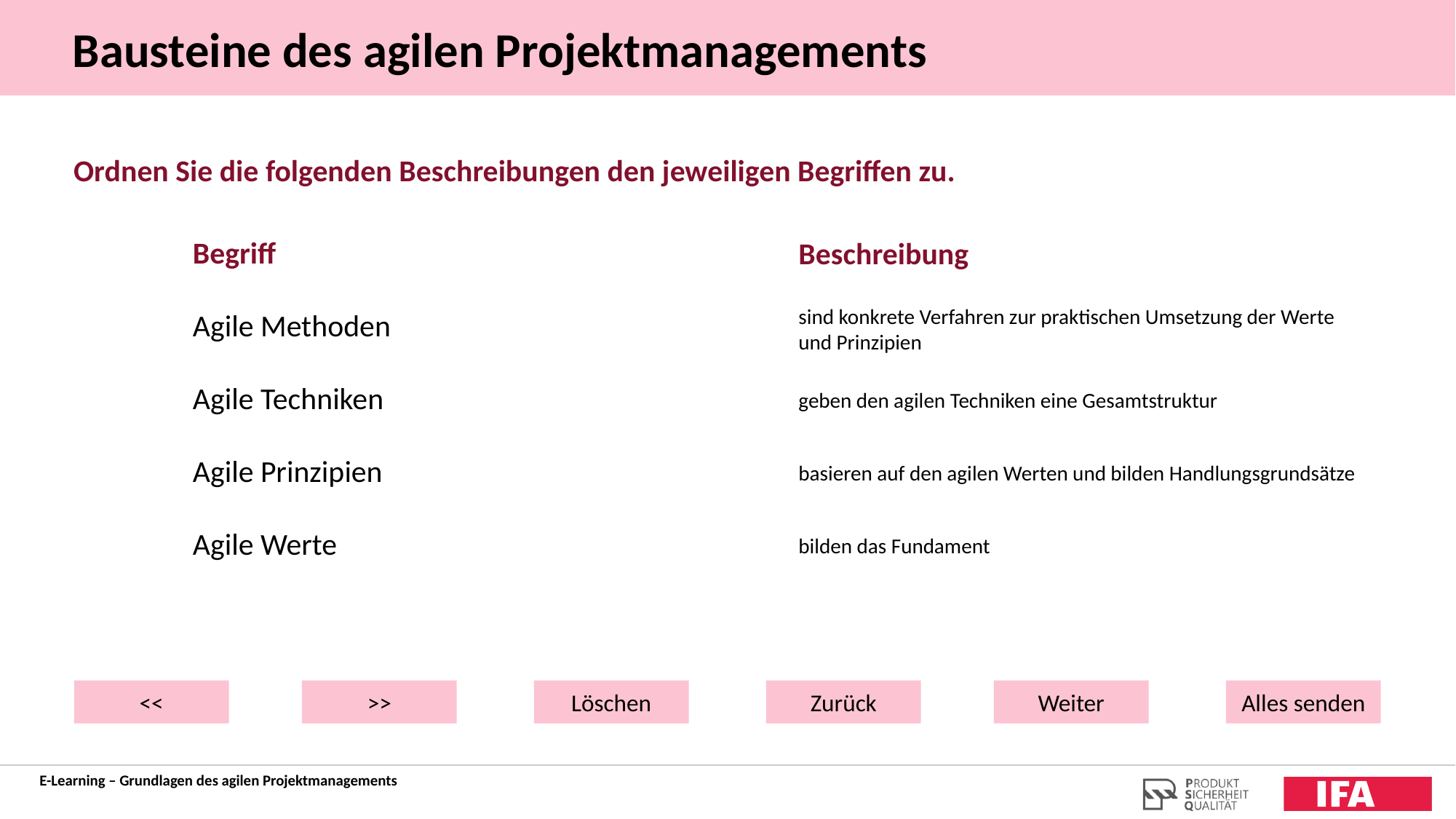

Bausteine des agilen Projektmanagements
Ordnen Sie die folgenden Beschreibungen den jeweiligen Begriffen zu.
Begriff

Agile Methoden

Agile Techniken

Agile Prinzipien

Agile Werte
Beschreibung

sind konkrete Verfahren zur praktischen Umsetzung der Werte und Prinzipien

geben den agilen Techniken eine Gesamtstruktur

basieren auf den agilen Werten und bilden Handlungsgrundsätze

bilden das Fundament
<<
>>
Löschen
Zurück
Weiter
Alles senden